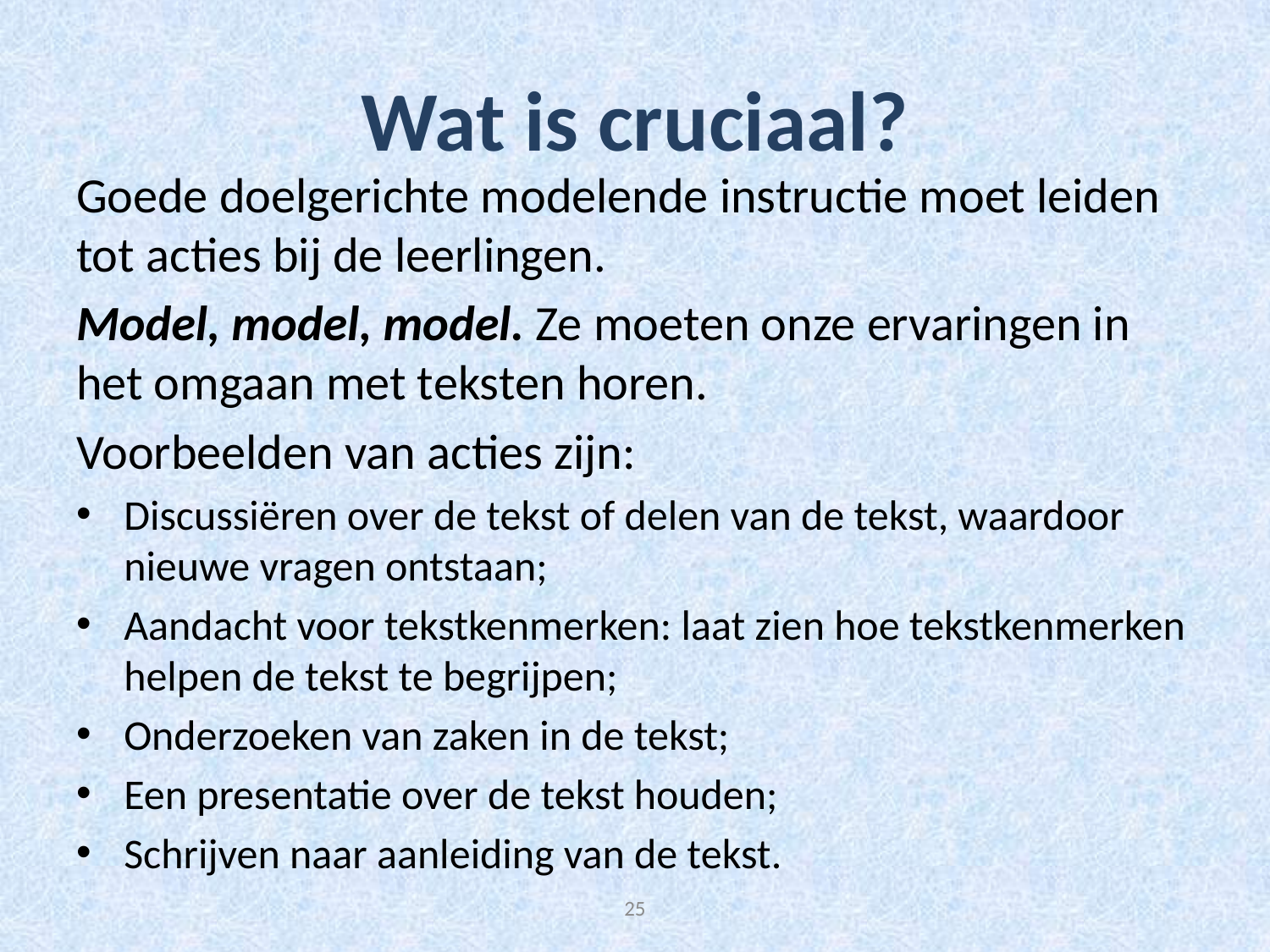

# Wat is cruciaal?
Goede doelgerichte modelende instructie moet leiden tot acties bij de leerlingen.
Model, model, model. Ze moeten onze ervaringen in het omgaan met teksten horen.
Voorbeelden van acties zijn:
Discussiëren over de tekst of delen van de tekst, waardoor nieuwe vragen ontstaan;
Aandacht voor tekstkenmerken: laat zien hoe tekstkenmerken helpen de tekst te begrijpen;
Onderzoeken van zaken in de tekst;
Een presentatie over de tekst houden;
Schrijven naar aanleiding van de tekst.
25